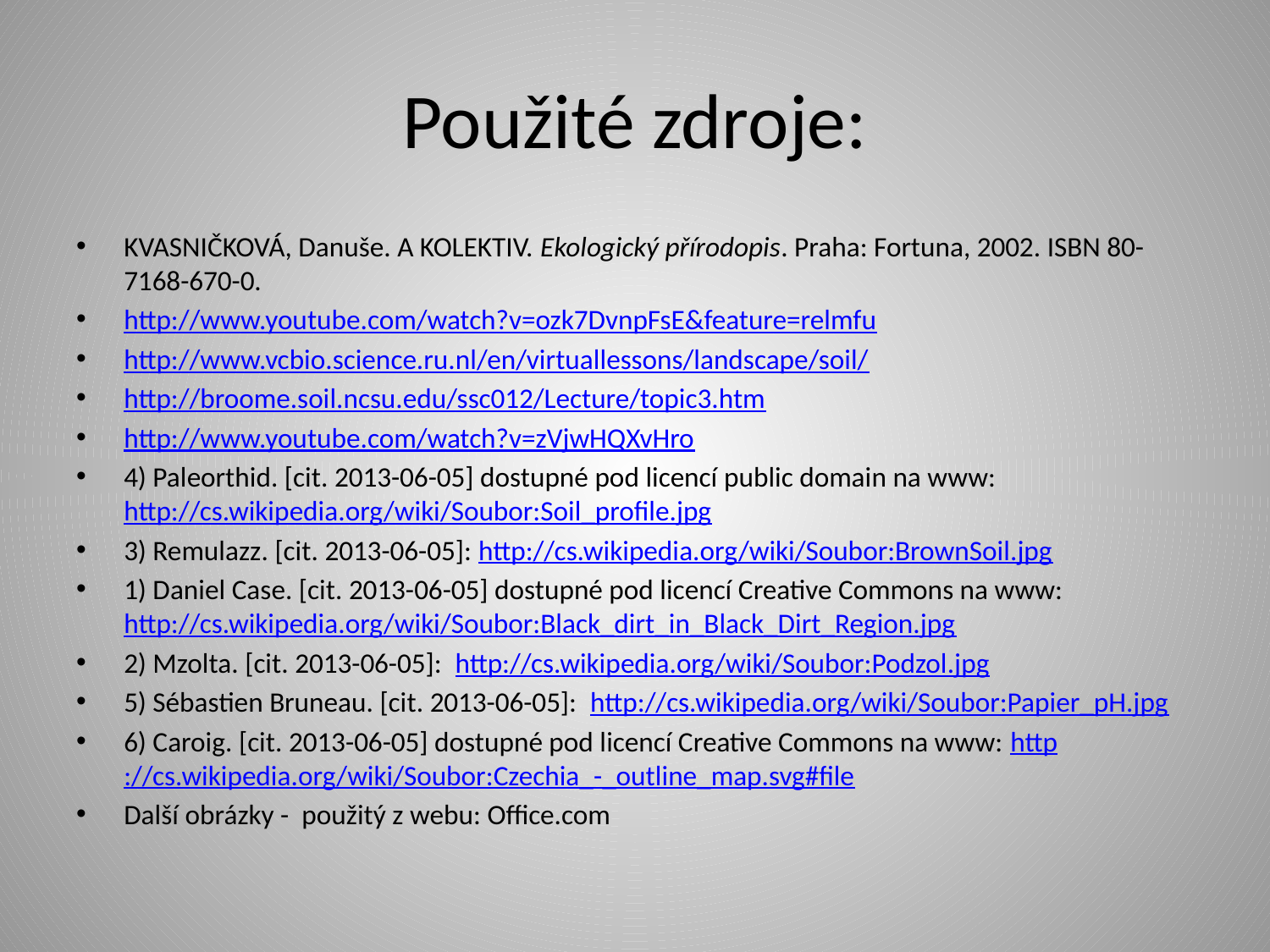

# Použité zdroje:
KVASNIČKOVÁ, Danuše. A KOLEKTIV. Ekologický přírodopis. Praha: Fortuna, 2002. ISBN 80-7168-670-0.
http://www.youtube.com/watch?v=ozk7DvnpFsE&feature=relmfu
http://www.vcbio.science.ru.nl/en/virtuallessons/landscape/soil/
http://broome.soil.ncsu.edu/ssc012/Lecture/topic3.htm
http://www.youtube.com/watch?v=zVjwHQXvHro
4) Paleorthid. [cit. 2013-06-05] dostupné pod licencí public domain na www: http://cs.wikipedia.org/wiki/Soubor:Soil_profile.jpg
3) Remulazz. [cit. 2013-06-05]: http://cs.wikipedia.org/wiki/Soubor:BrownSoil.jpg
1) Daniel Case. [cit. 2013-06-05] dostupné pod licencí Creative Commons na www: http://cs.wikipedia.org/wiki/Soubor:Black_dirt_in_Black_Dirt_Region.jpg
2) Mzolta. [cit. 2013-06-05]:  http://cs.wikipedia.org/wiki/Soubor:Podzol.jpg
5) Sébastien Bruneau. [cit. 2013-06-05]:  http://cs.wikipedia.org/wiki/Soubor:Papier_pH.jpg
6) Caroig. [cit. 2013-06-05] dostupné pod licencí Creative Commons na www: http://cs.wikipedia.org/wiki/Soubor:Czechia_-_outline_map.svg#file
Další obrázky -  použitý z webu: Office.com